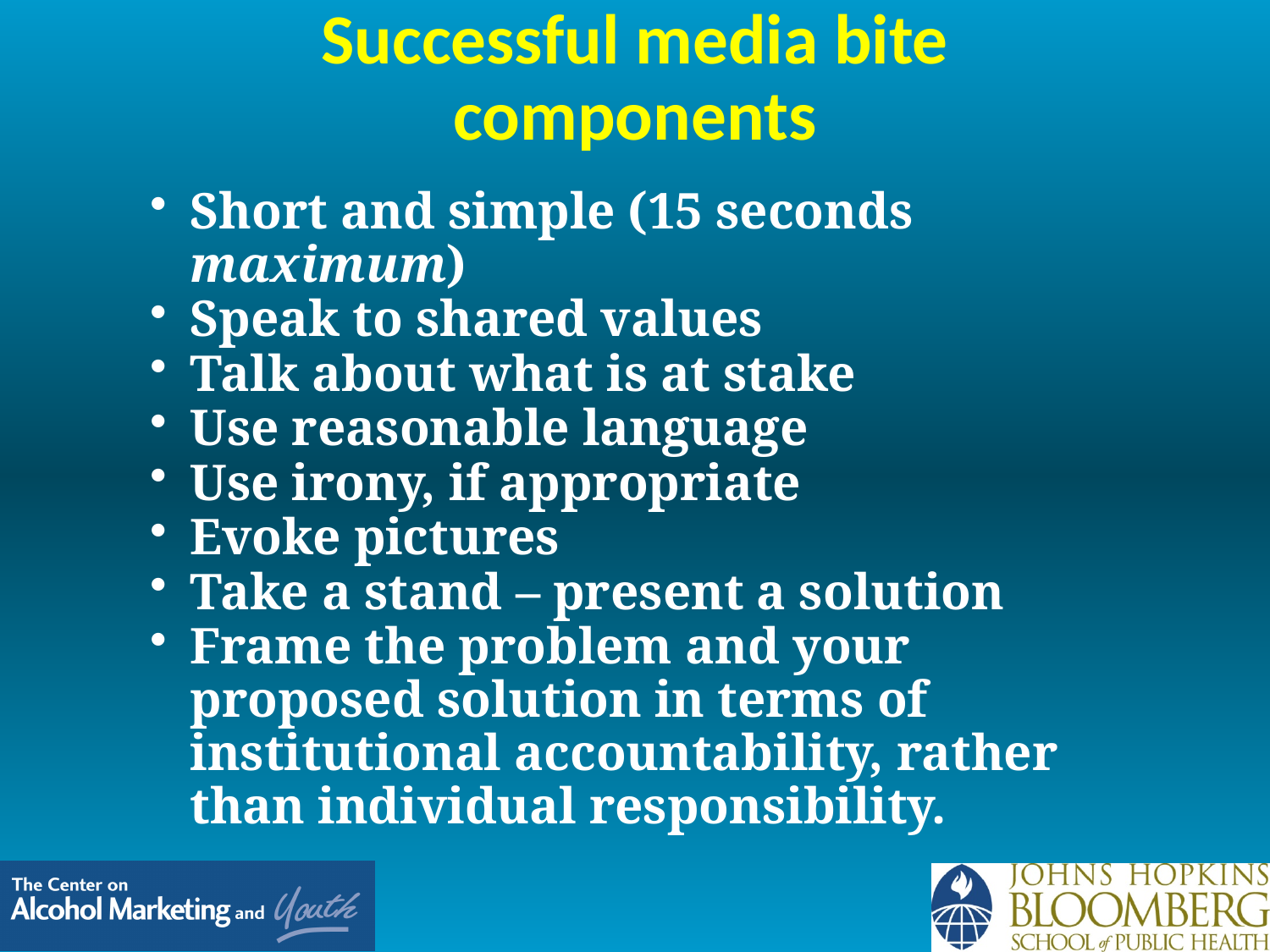

# Successful media bite components
Short and simple (15 seconds maximum)
Speak to shared values
Talk about what is at stake
Use reasonable language
Use irony, if appropriate
Evoke pictures
Take a stand – present a solution
Frame the problem and your proposed solution in terms of institutional accountability, rather than individual responsibility.